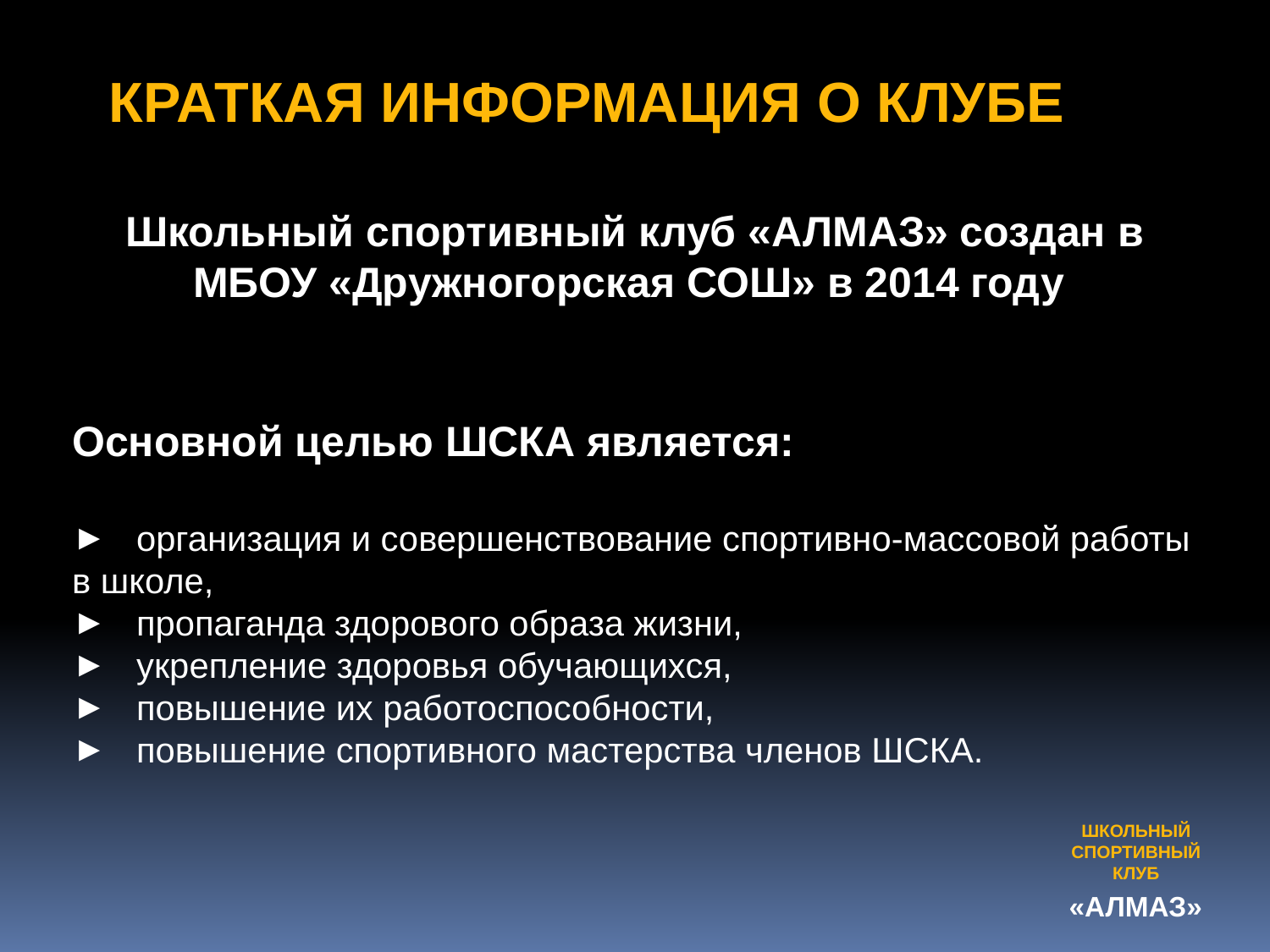

КРАТКАЯ ИНФОРМАЦИЯ О КЛУБЕ
Школьный спортивный клуб «АЛМАЗ» создан в МБОУ «Дружногорская СОШ» в 2014 году
Основной целью ШСКА является:

   организация и совершенствование спортивно-массовой работы в школе,
   пропаганда здорового образа жизни,
   укрепление здоровья обучающихся,
   повышение их работоспособности,
   повышение спортивного мастерства членов ШСКА.
ШКОЛЬНЫЙ
СПОРТИВНЫЙ
КЛУБ
«АЛМАЗ»